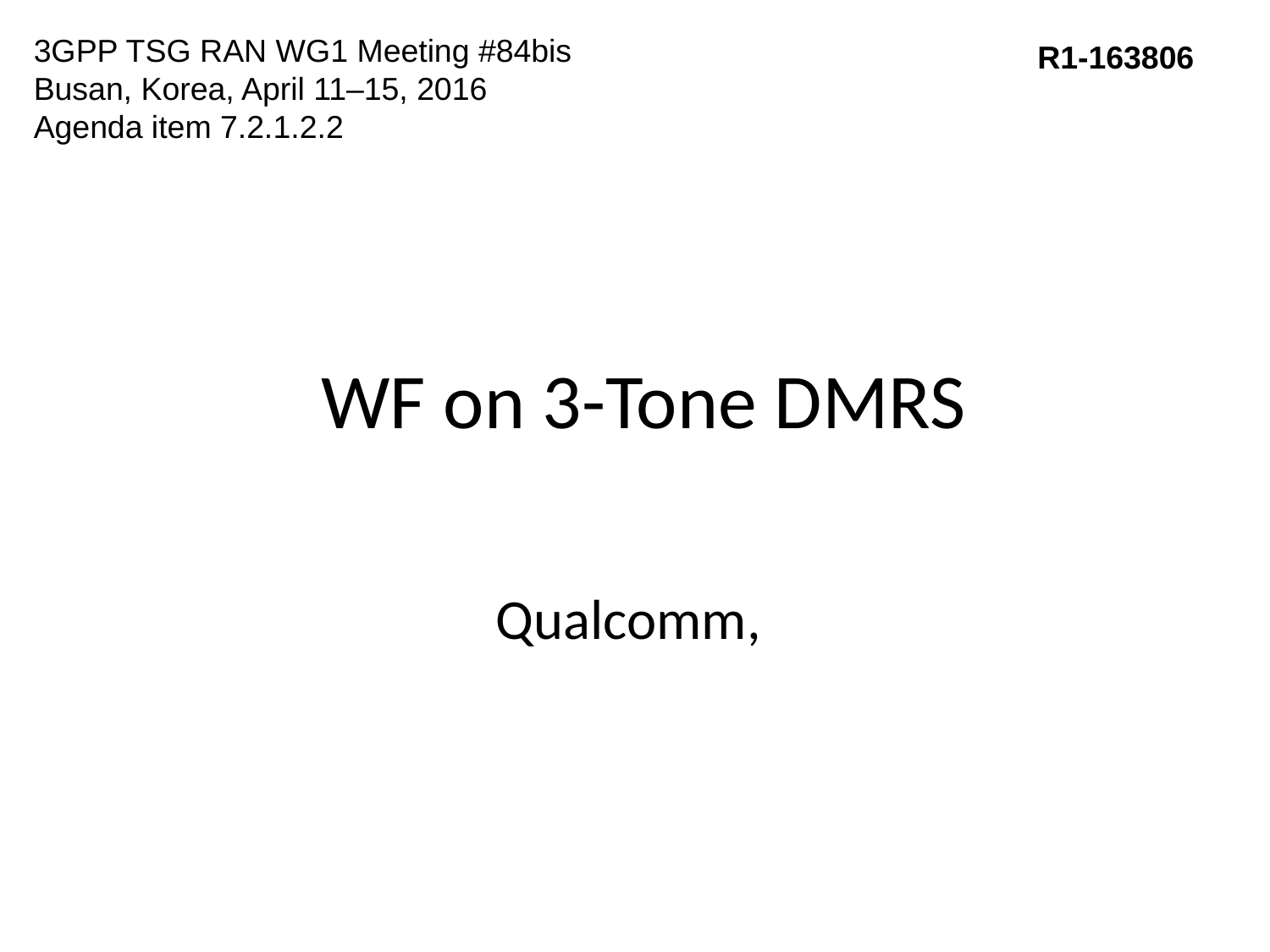

3GPP TSG RAN WG1 Meeting #84bis
Busan, Korea, April 11–15, 2016
Agenda item 7.2.1.2.2
R1-163806
# WF on 3-Tone DMRS
Qualcomm,